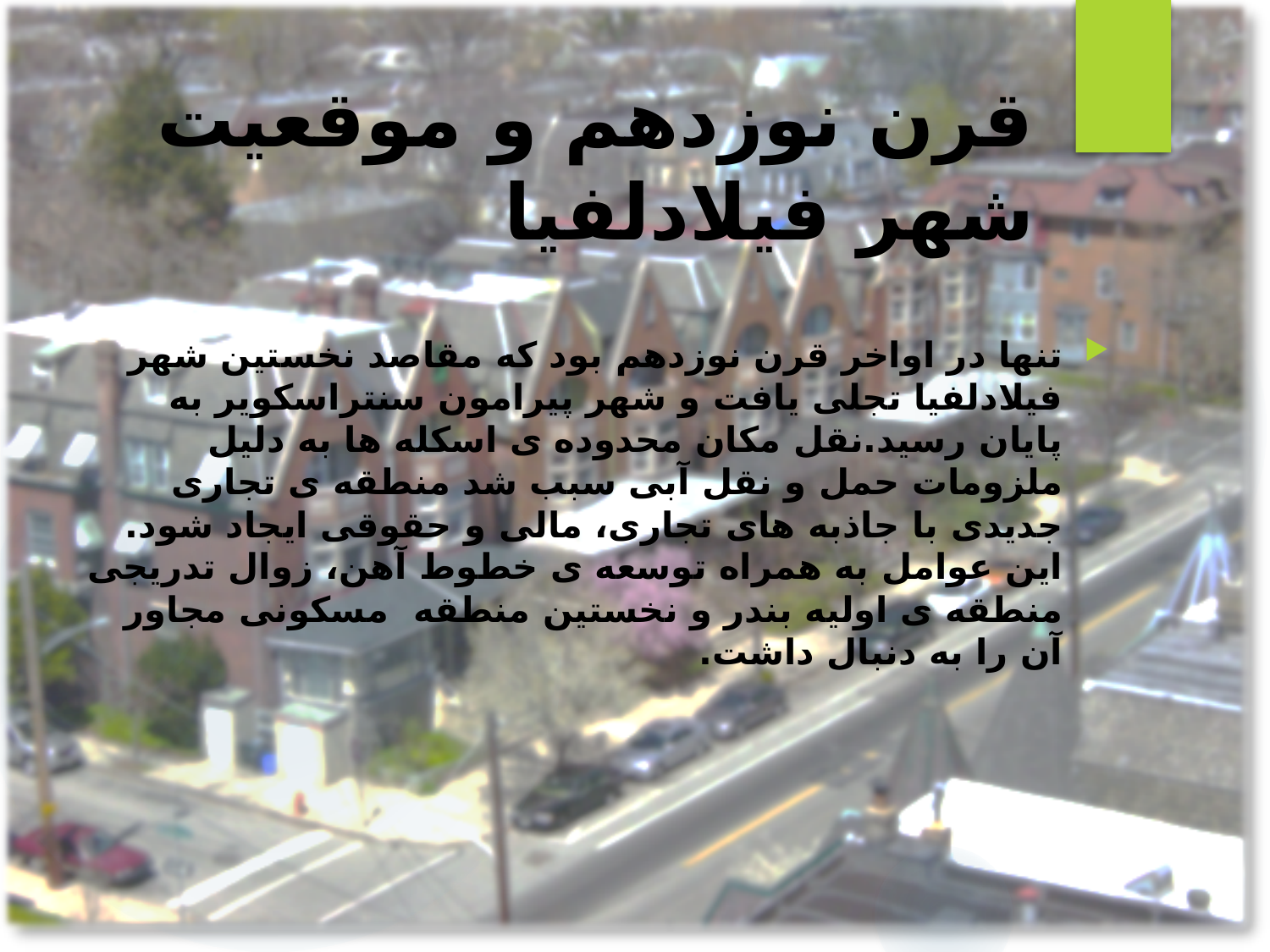

# قرن نوزدهم و موقعیت شهر فیلادلفیا
تنها در اواخر قرن نوزدهم بود که مقاصد نخستین شهر فیلادلفیا تجلی یافت و شهر پیرامون سنتراسکویر به پایان رسید.نقل مکان محدوده ی اسکله ها به دلیل ملزومات حمل و نقل آبی سبب شد منطقه ی تجاری جدیدی با جاذبه های تجاری، مالی و حقوقی ایجاد شود. این عوامل به همراه توسعه ی خطوط آهن، زوال تدریجی منطقه ی اولیه بندر و نخستین منطقه  مسکونی مجاور آن را به دنبال داشت.